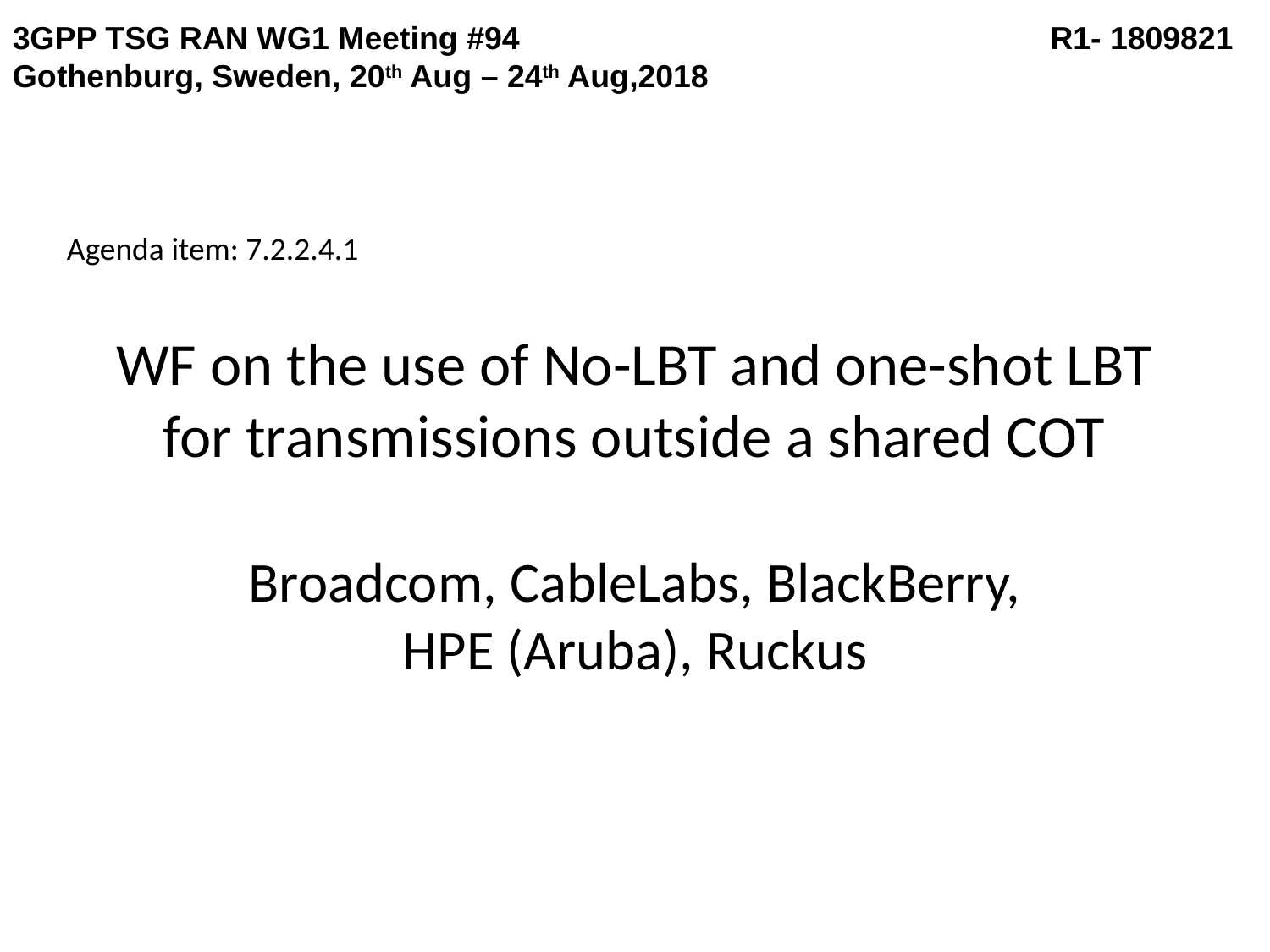

3GPP TSG RAN WG1 Meeting #94	R1- 1809821
Gothenburg, Sweden, 20th Aug – 24th Aug,2018
Agenda item: 7.2.2.4.1
# WF on the use of No-LBT and one-shot LBT for transmissions outside a shared COT
Broadcom, CableLabs, BlackBerry, HPE (Aruba), Ruckus